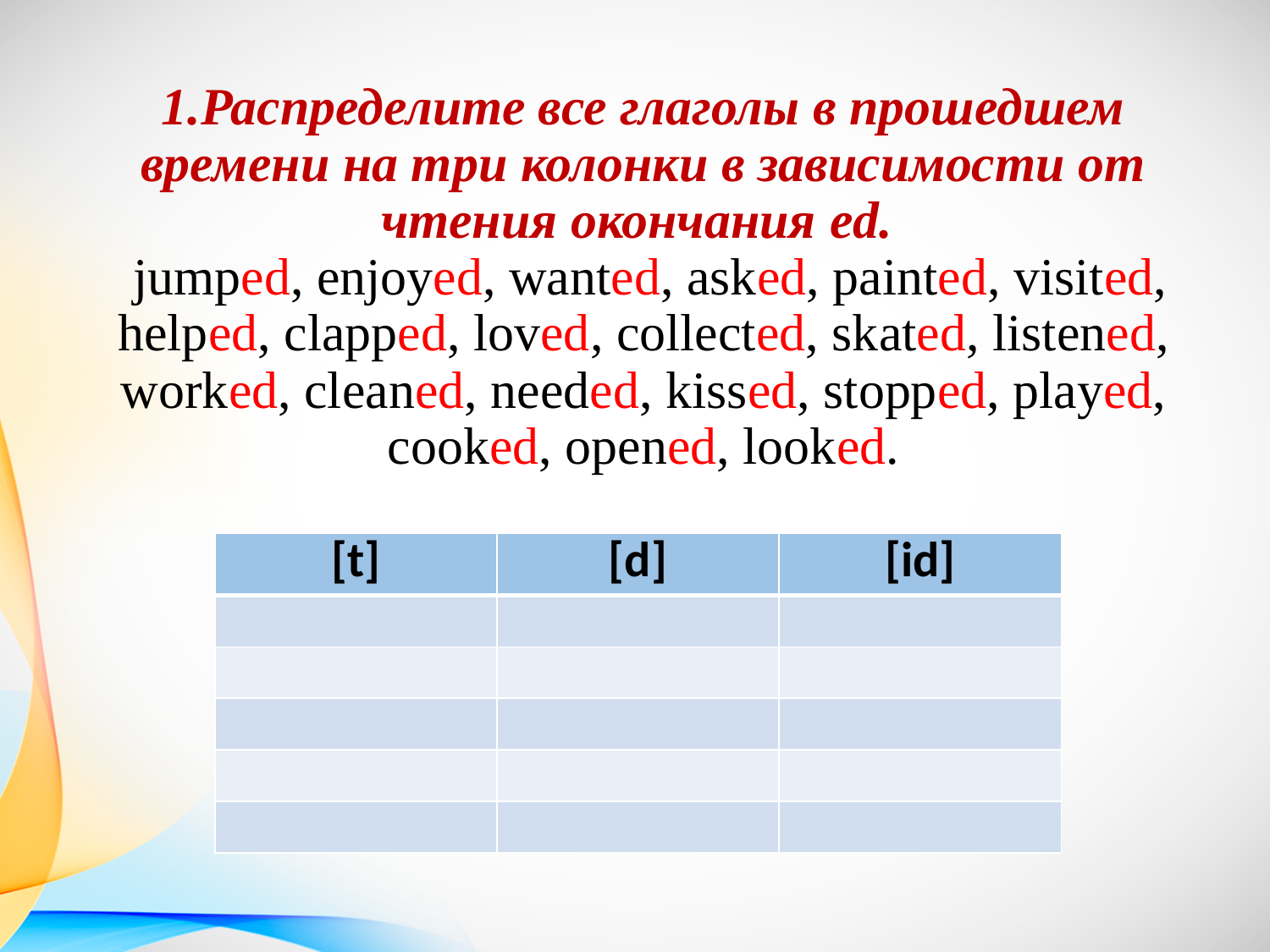

# 1.Распределите все глаголы в прошедшем времени на три колонки в зависимости от чтения окончания ed. jumped, enjoyed, wanted, asked, painted, visited, helped, clapped, loved, collected, skated, listened, worked, cleaned, needed, kissed, stopped, played, cooked, opened, looked.
| [t] | [d] | [id] |
| --- | --- | --- |
|  |  |  |
|  |  |  |
|  |  |  |
|  |  |  |
|  |  |  |